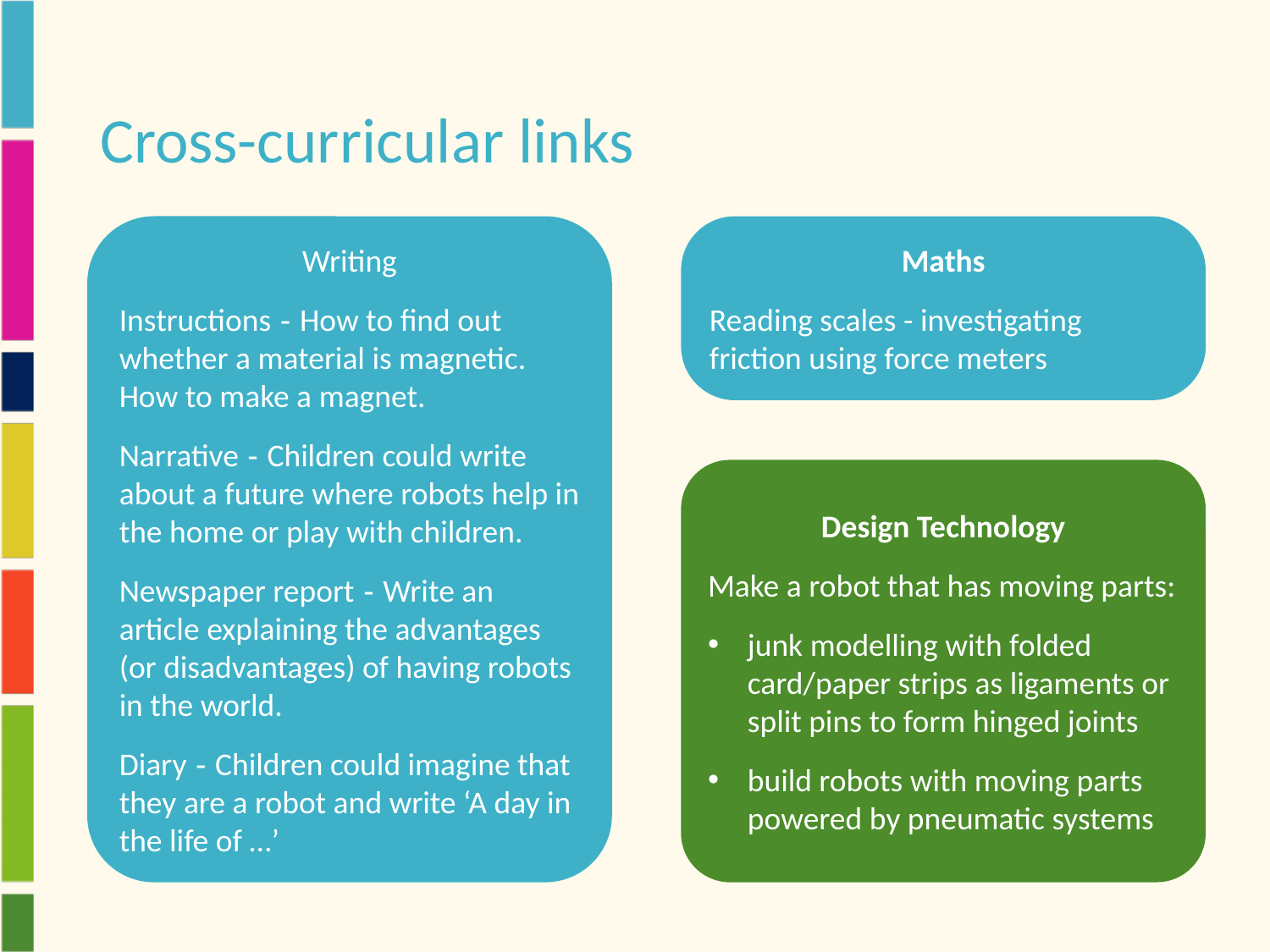

# Cross-curricular links
Writing
Instructions - How to find out whether a material is magnetic. How to make a magnet.
Narrative - Children could write about a future where robots help in the home or play with children.
Newspaper report - Write an article explaining the advantages (or disadvantages) of having robots in the world.
Diary - Children could imagine that they are a robot and write ‘A day in the life of …’
Maths
Reading scales - investigating friction using force meters
Design Technology
Make a robot that has moving parts:
junk modelling with folded card/paper strips as ligaments or split pins to form hinged joints
build robots with moving parts powered by pneumatic systems